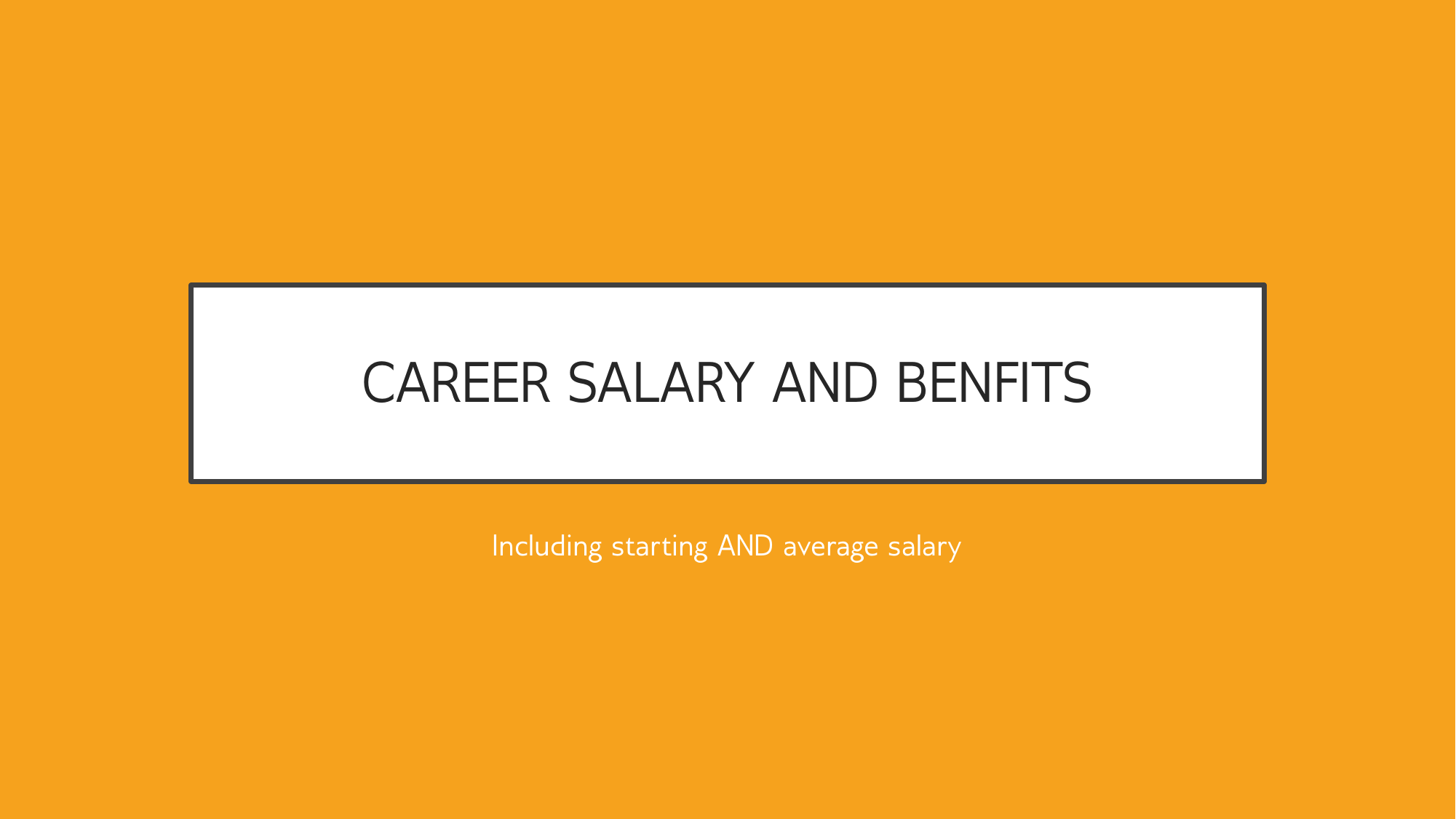

# CAREER SALARY AND BENFITS
Including starting AND average salary